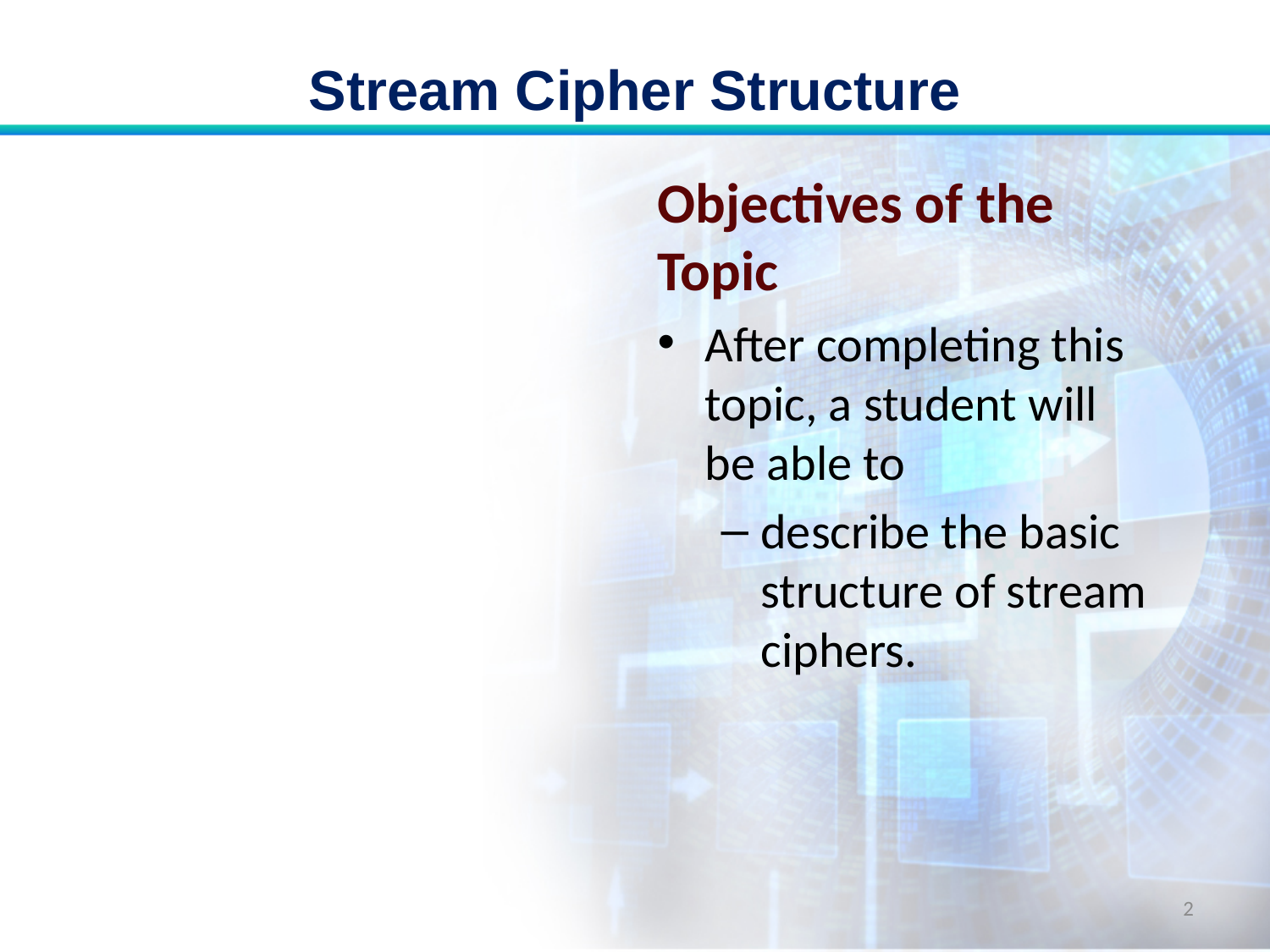

# Stream Cipher Structure
Objectives of the Topic
After completing this topic, a student will be able to
describe the basic structure of stream ciphers.
2